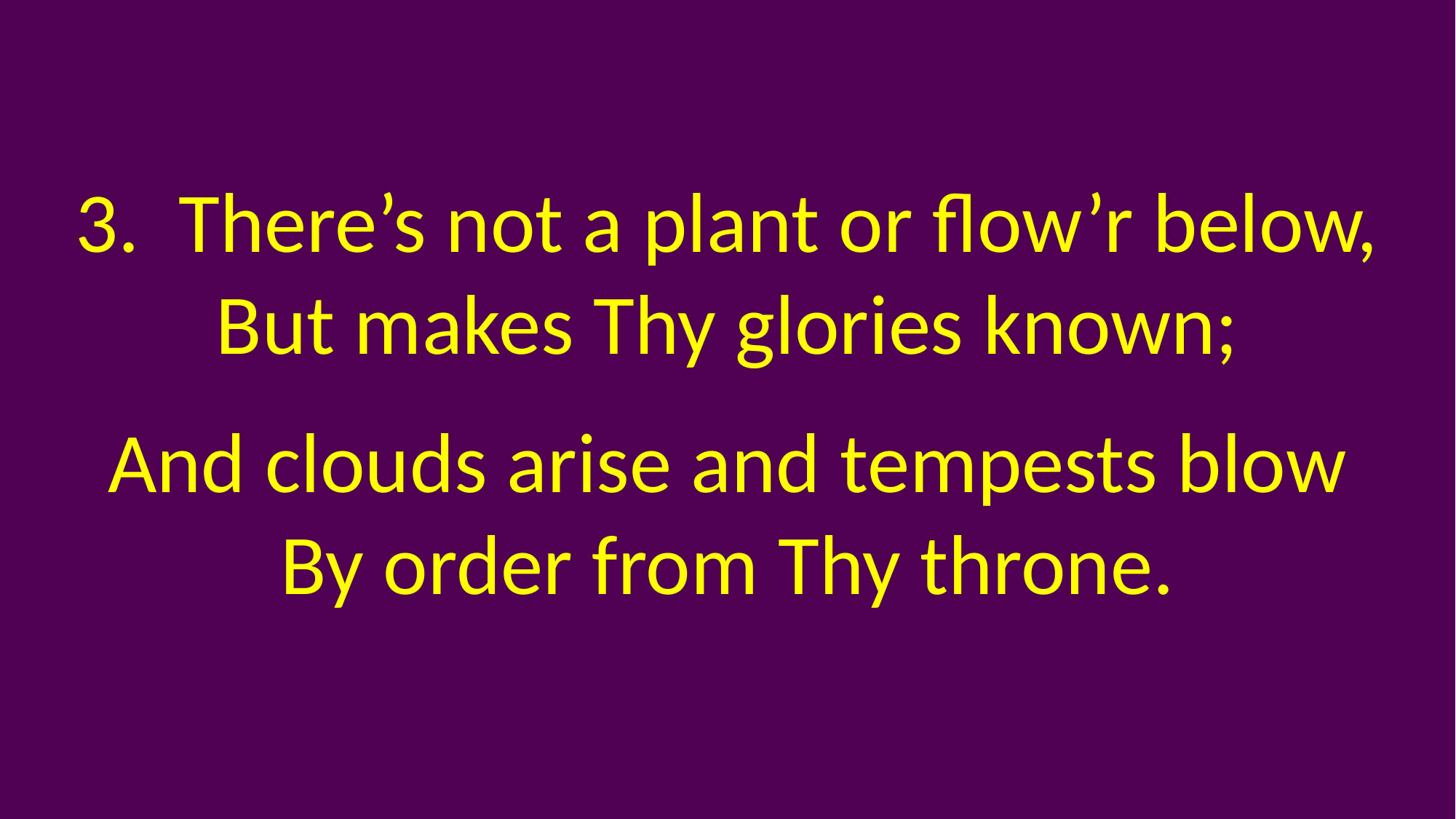

3.  There’s not a plant or flow’r below,
But makes Thy glories known;
And clouds arise and tempests blow
By order from Thy throne.